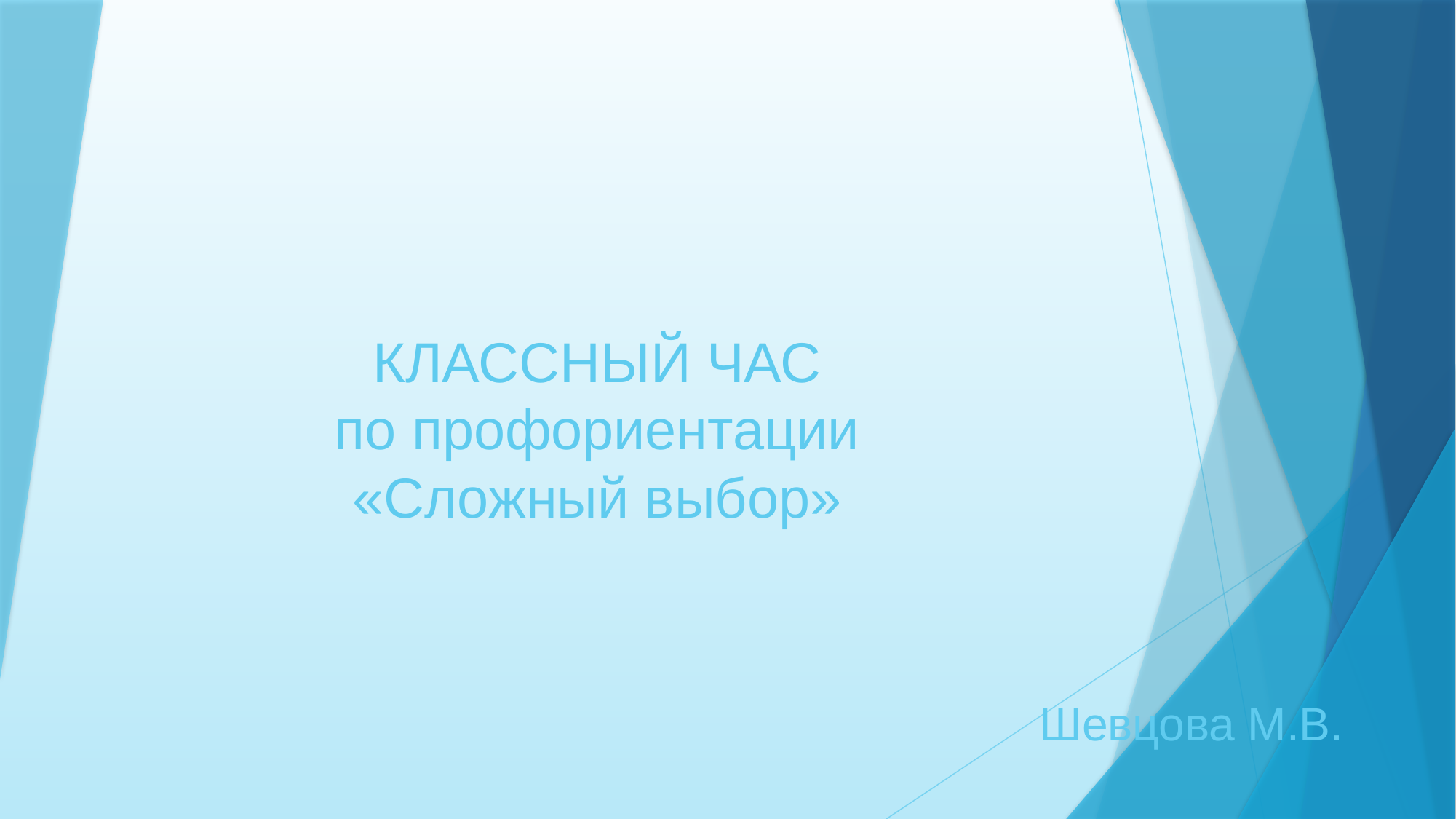

# КЛАССНЫЙ ЧАС по профориентации «Сложный выбор»
Шевцова М.В.